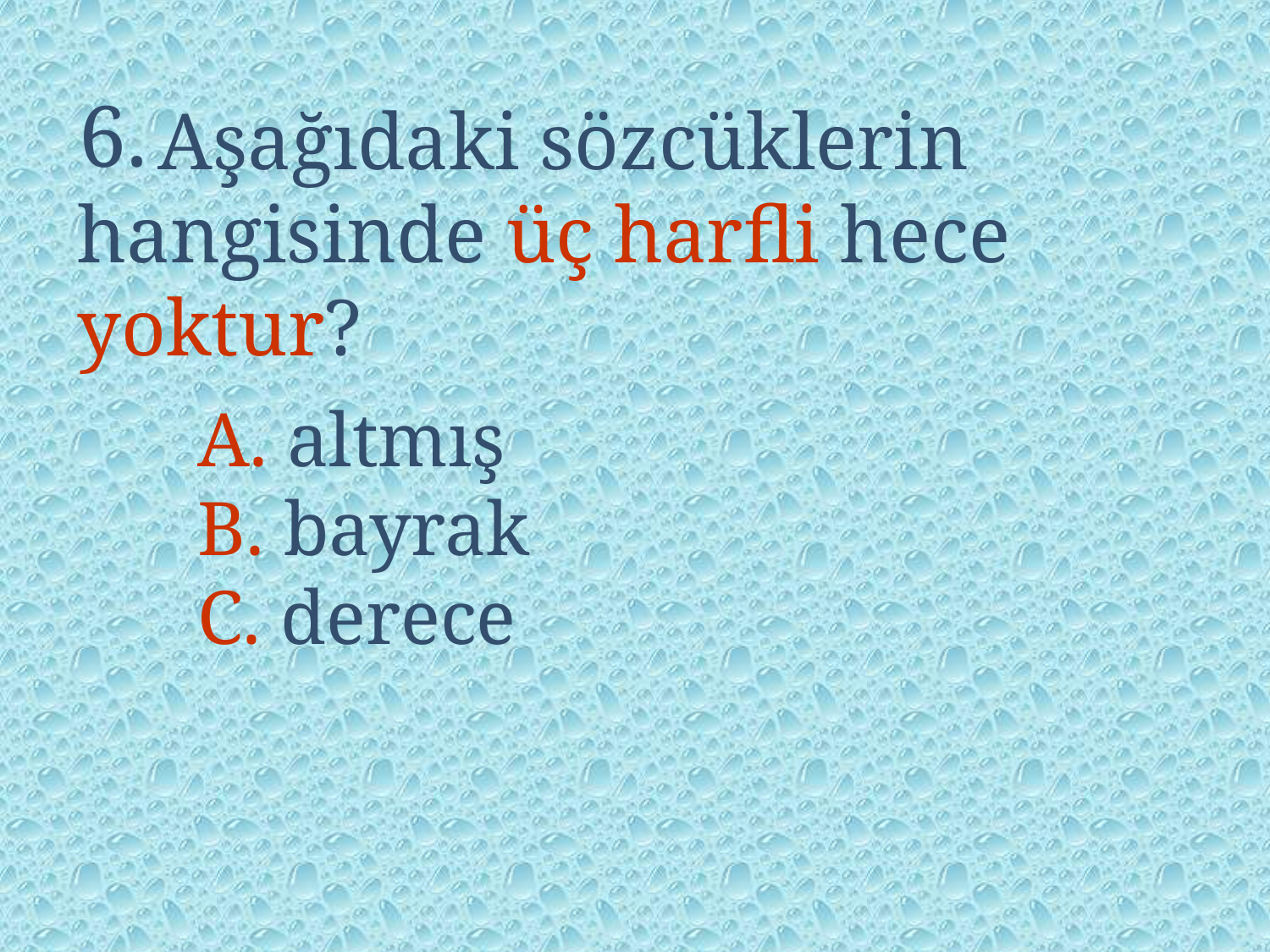

6.
    Aşağıdaki sözcüklerin hangisinde üç harfli hece yoktur?
A. altmış
B. bayrak
C. derece